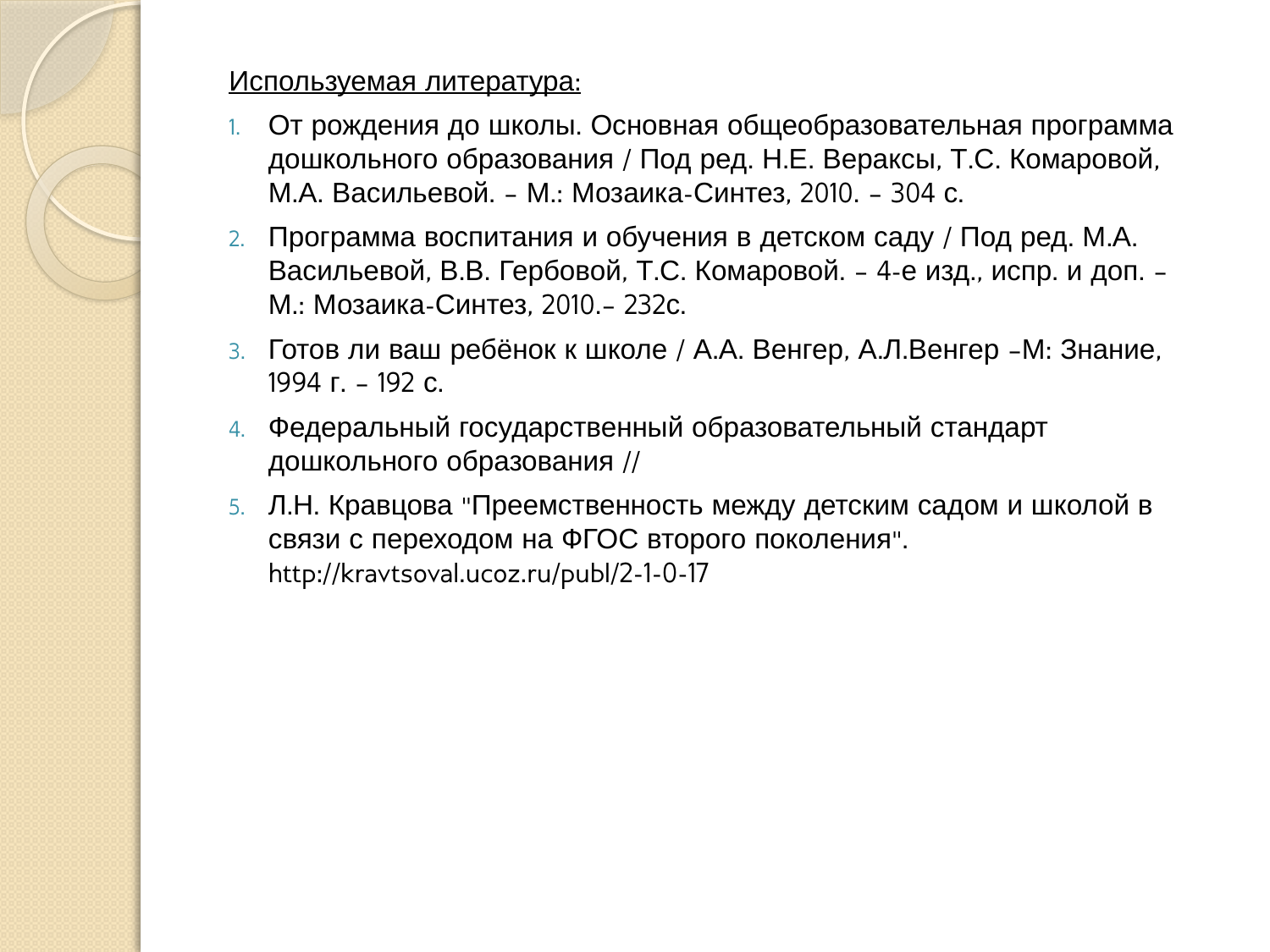

Используемая литература:
От рождения до школы. Основная общеобразовательная программа дошкольного образования / Под ред. Н.Е. Вераксы, Т.С. Комаровой, М.А. Васильевой. – М.: Мозаика-Синтез, 2010. – 304 с.
Программа воспитания и обучения в детском саду / Под ред. М.А. Васильевой, В.В. Гербовой, Т.С. Комаровой. – 4-е изд., испр. и доп. – М.: Мозаика-Синтез, 2010.– 232с.
Готов ли ваш ребёнок к школе / А.А. Венгер, А.Л.Венгер –М: Знание, 1994 г. – 192 с.
Федеральный государственный образовательный стандарт дошкольного образования //
Л.Н. Кравцова "Преемственность между детским садом и школой в связи с переходом на ФГОС второго поколения". http://kravtsoval.ucoz.ru/publ/2-1-0-17